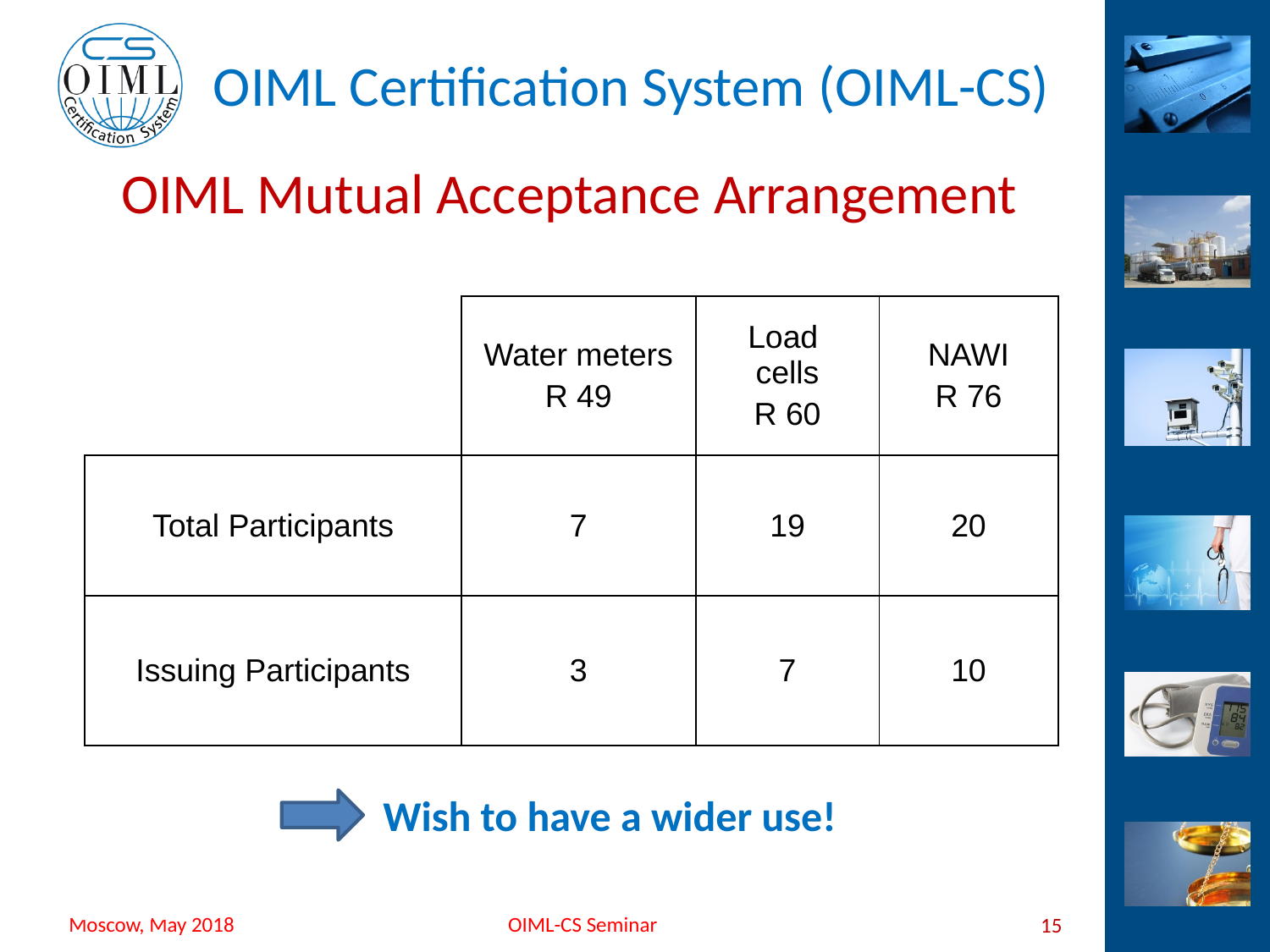

# OIML Mutual Acceptance Arrangement
|  | Water meters R 49 | Load cells R 60 | NAWI R 76 |
| --- | --- | --- | --- |
| Total Participants | 7 | 19 | 20 |
| Issuing Participants | 3 | 7 | 10 |
Wish to have a wider use!

15/05/2018
15